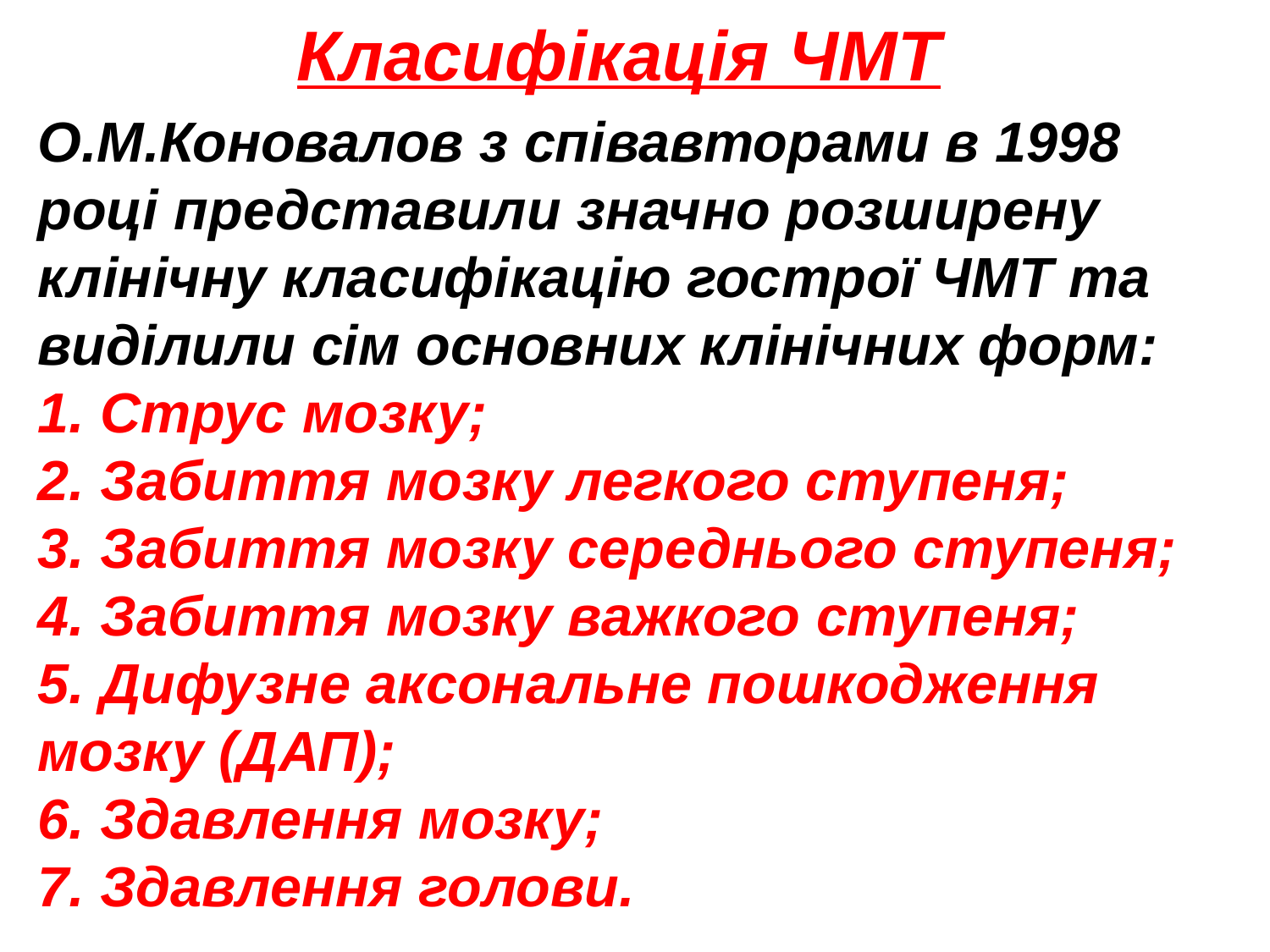

# Класифікація ЧМТ
О.М.Коновалов з співавторами в 1998 році представили значно розширену клінічну класифікацію гострої ЧМТ та виділили сім основних клінічних форм:
1. Струс мозку;
2. Забиття мозку легкого ступеня;
3. Забиття мозку середнього ступеня;
4. Забиття мозку важкого ступеня;
5. Дифузне аксональне пошкодження мозку (ДАП);
6. Здавлення мозку;
7. Здавлення голови.